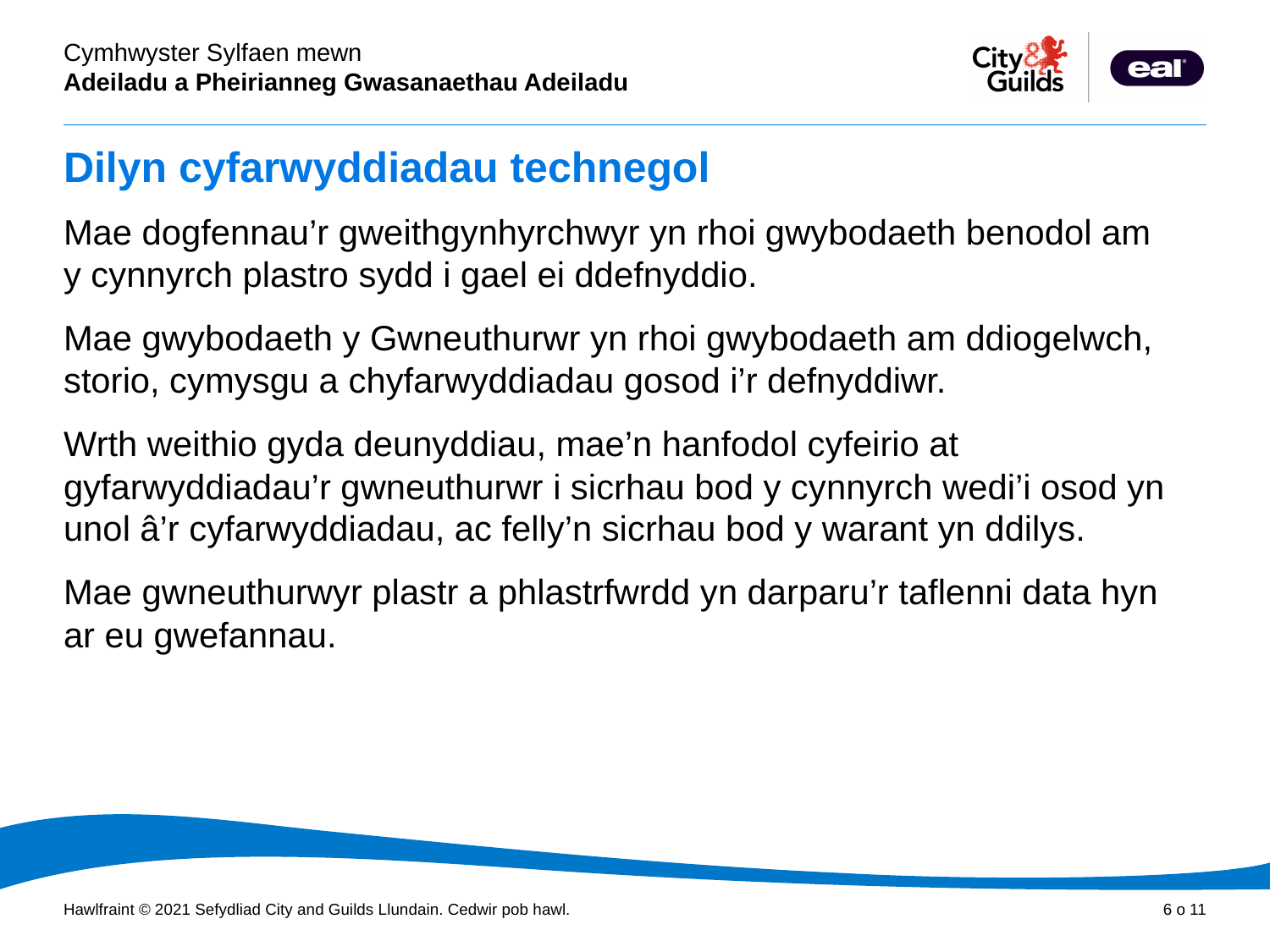

# Dilyn cyfarwyddiadau technegol
Mae dogfennau’r gweithgynhyrchwyr yn rhoi gwybodaeth benodol am y cynnyrch plastro sydd i gael ei ddefnyddio.
Mae gwybodaeth y Gwneuthurwr yn rhoi gwybodaeth am ddiogelwch, storio, cymysgu a chyfarwyddiadau gosod i’r defnyddiwr.
Wrth weithio gyda deunyddiau, mae’n hanfodol cyfeirio at gyfarwyddiadau’r gwneuthurwr i sicrhau bod y cynnyrch wedi’i osod yn unol â’r cyfarwyddiadau, ac felly’n sicrhau bod y warant yn ddilys.
Mae gwneuthurwyr plastr a phlastrfwrdd yn darparu’r taflenni data hyn ar eu gwefannau.